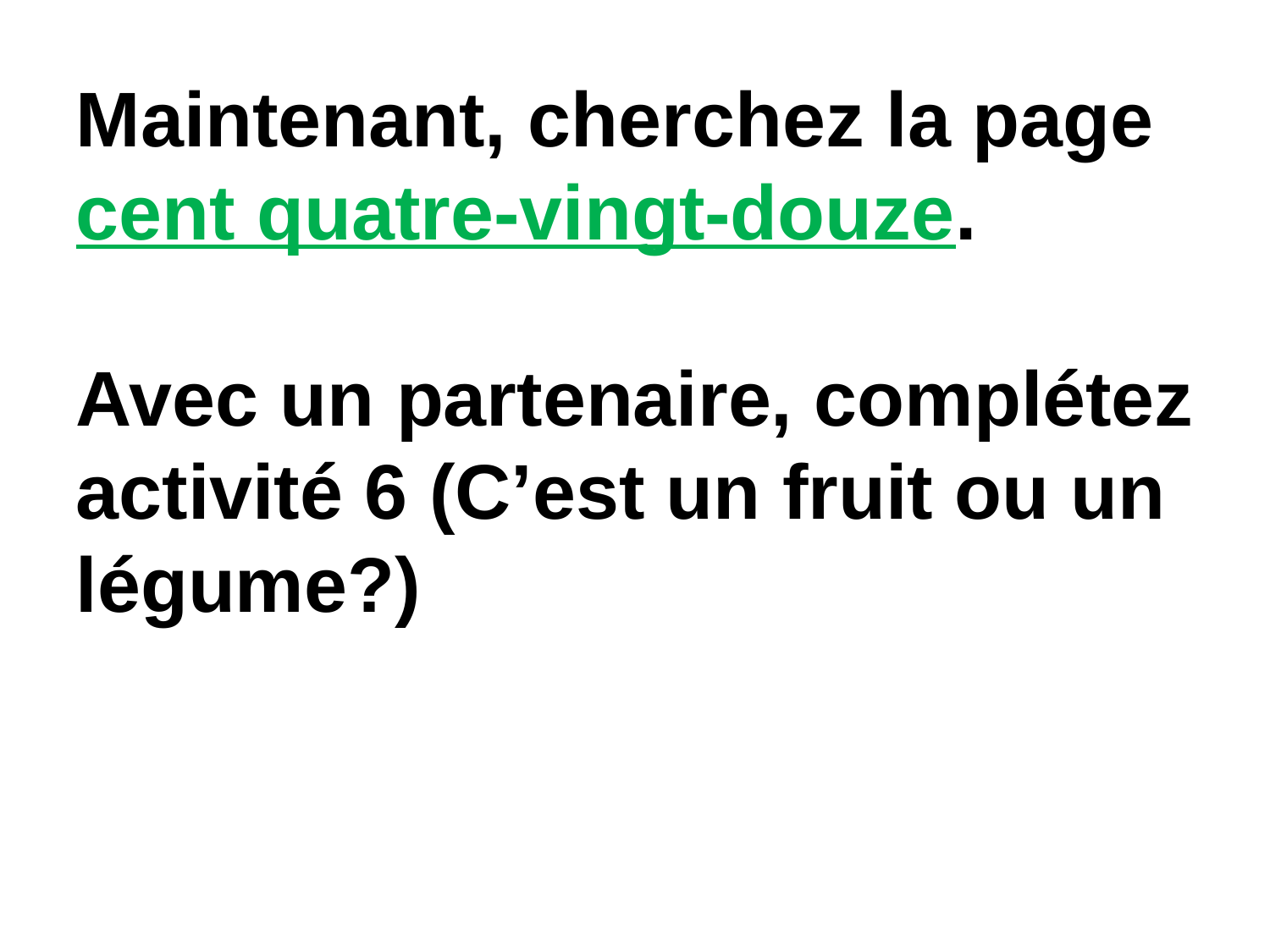

Maintenant, cherchez la page cent quatre-vingt-douze.

Avec un partenaire, complétez activité 6 (C’est un fruit ou un légume?)